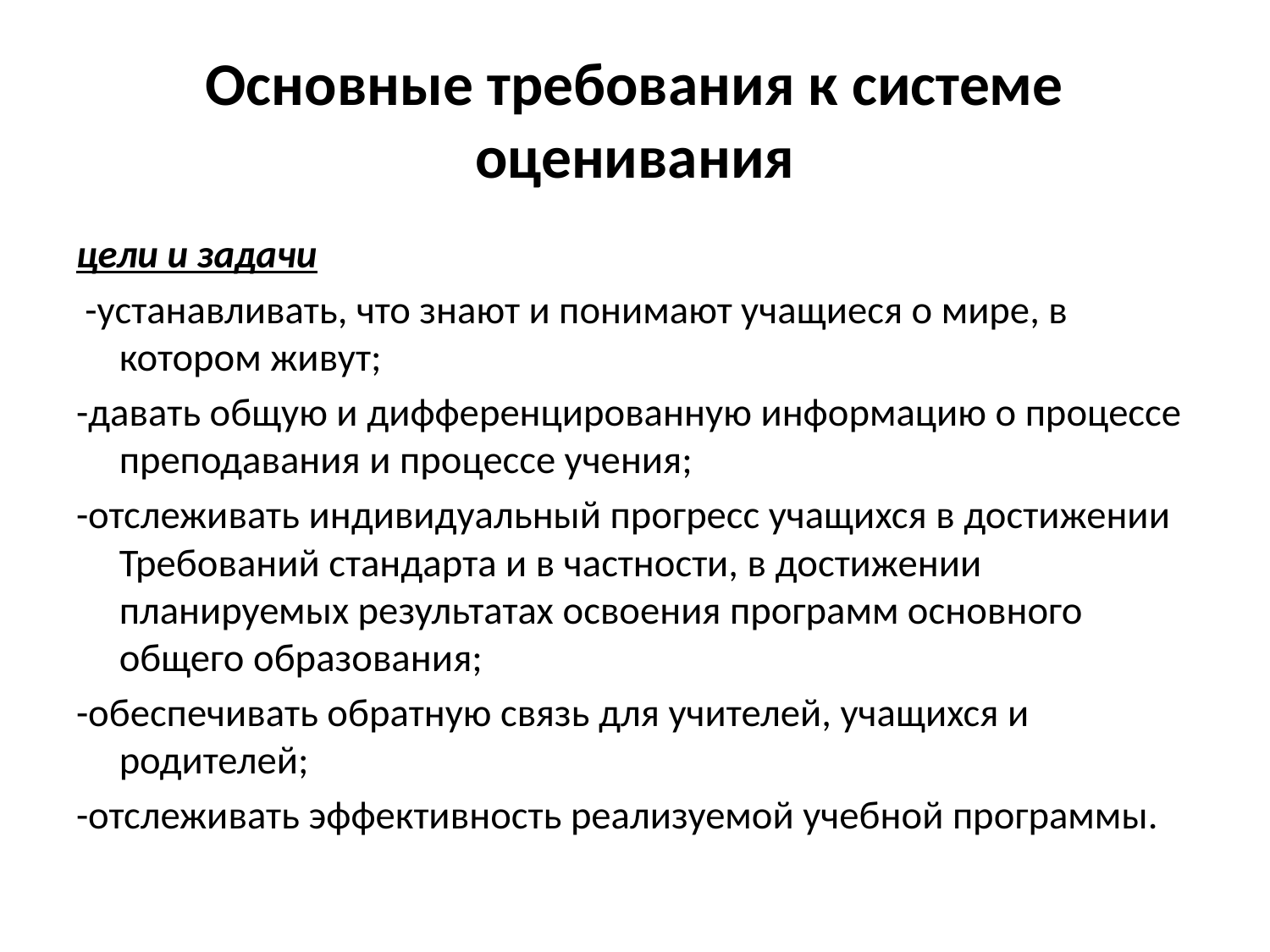

# Основные требования к системе оценивания
цели и задачи
 -устанавливать, что знают и понимают учащиеся о мире, в котором живут;
-давать общую и дифференцированную информацию о процессе преподавания и процессе учения;
-отслеживать индивидуальный прогресс учащихся в достижении Требований стандарта и в частности, в достижении планируемых результатах освоения программ основного общего образования;
-обеспечивать обратную связь для учителей, учащихся и родителей;
-отслеживать эффективность реализуемой учебной программы.